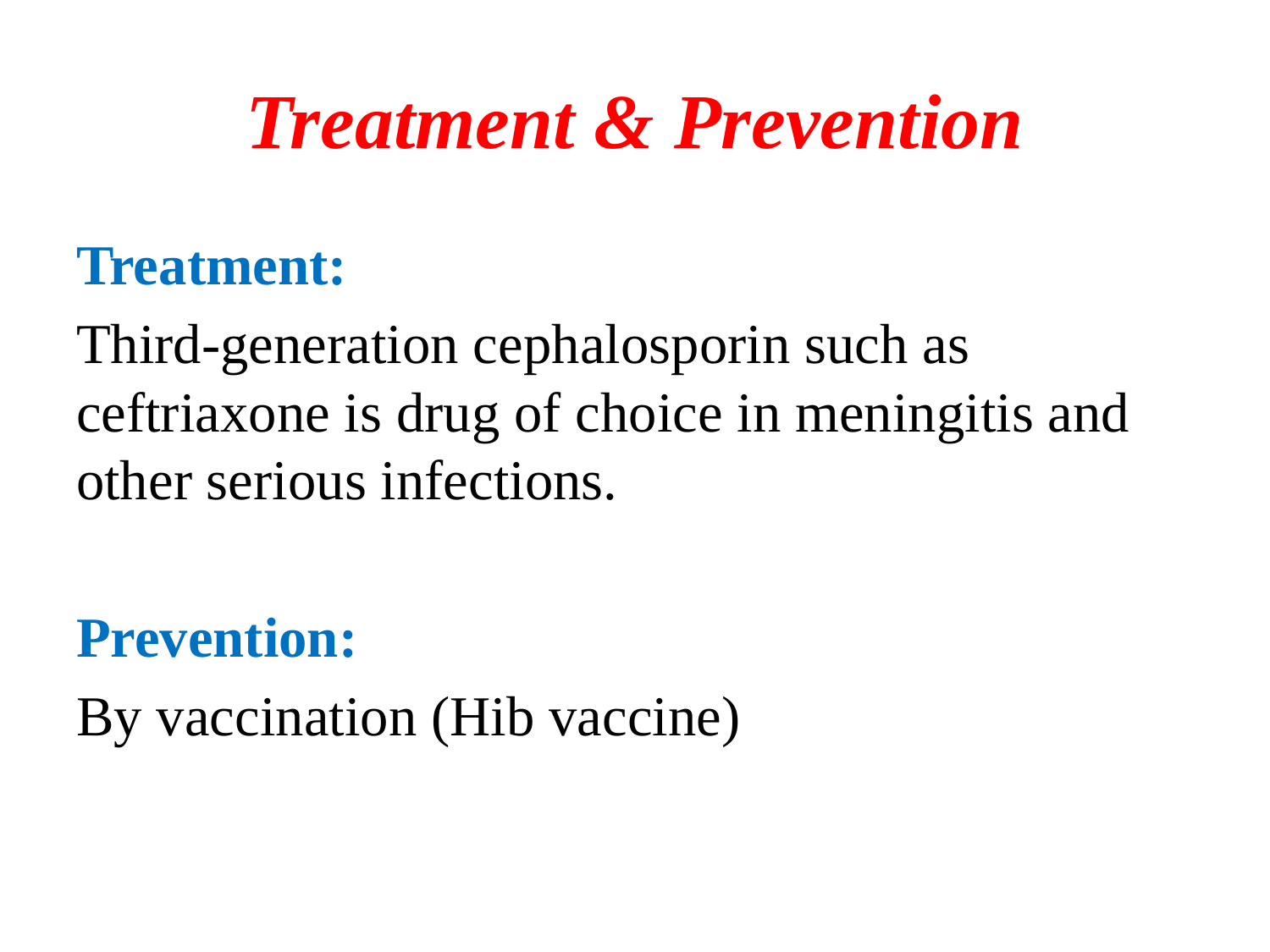

# Treatment & Prevention
Treatment:
Third-generation cephalosporin such as ceftriaxone is drug of choice in meningitis and other serious infections.

Prevention:
By vaccination (Hib vaccine)